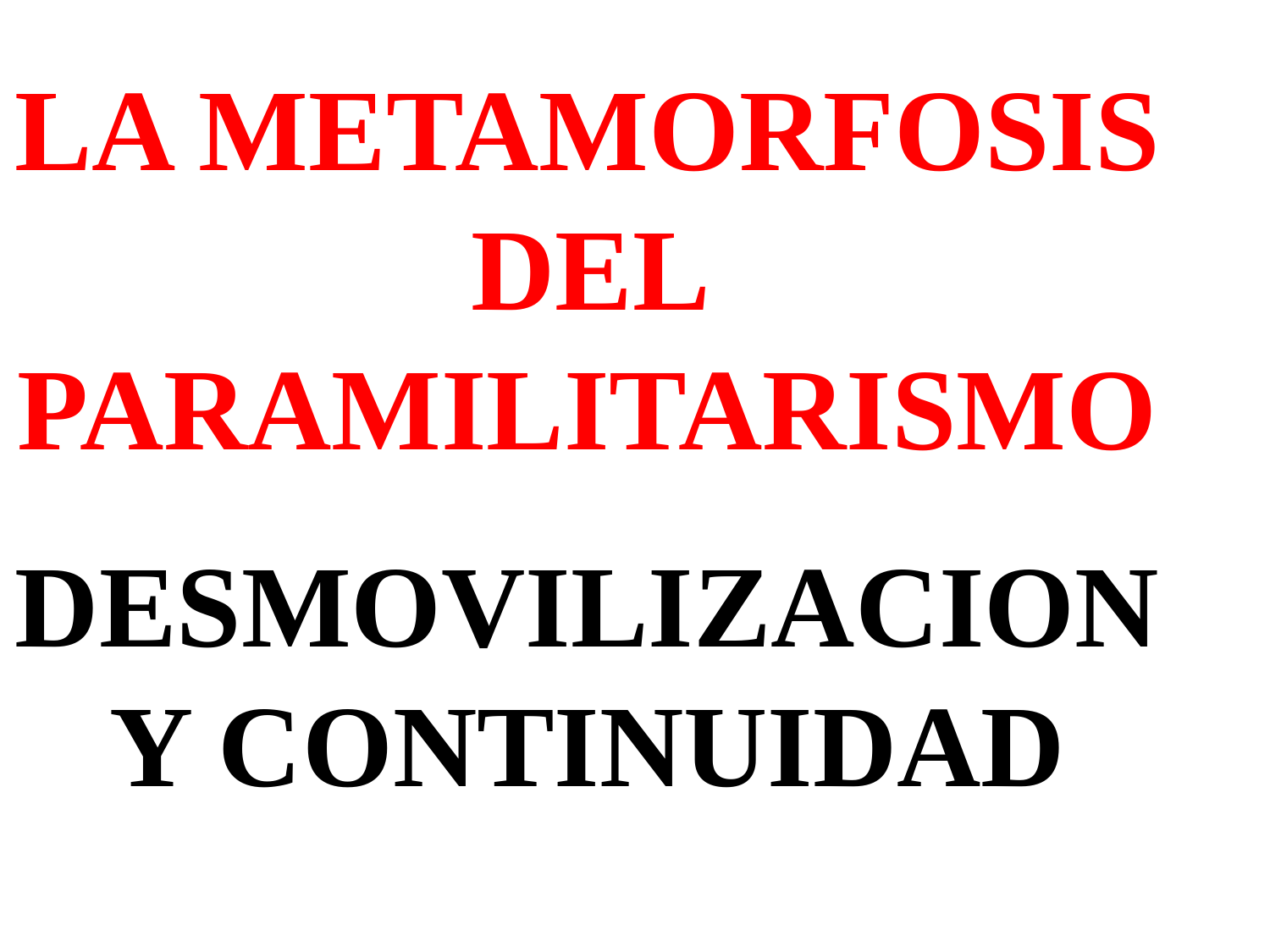

LA METAMORFOSIS DEL PARAMILITARISMO
DESMOVILIZACION Y CONTINUIDAD